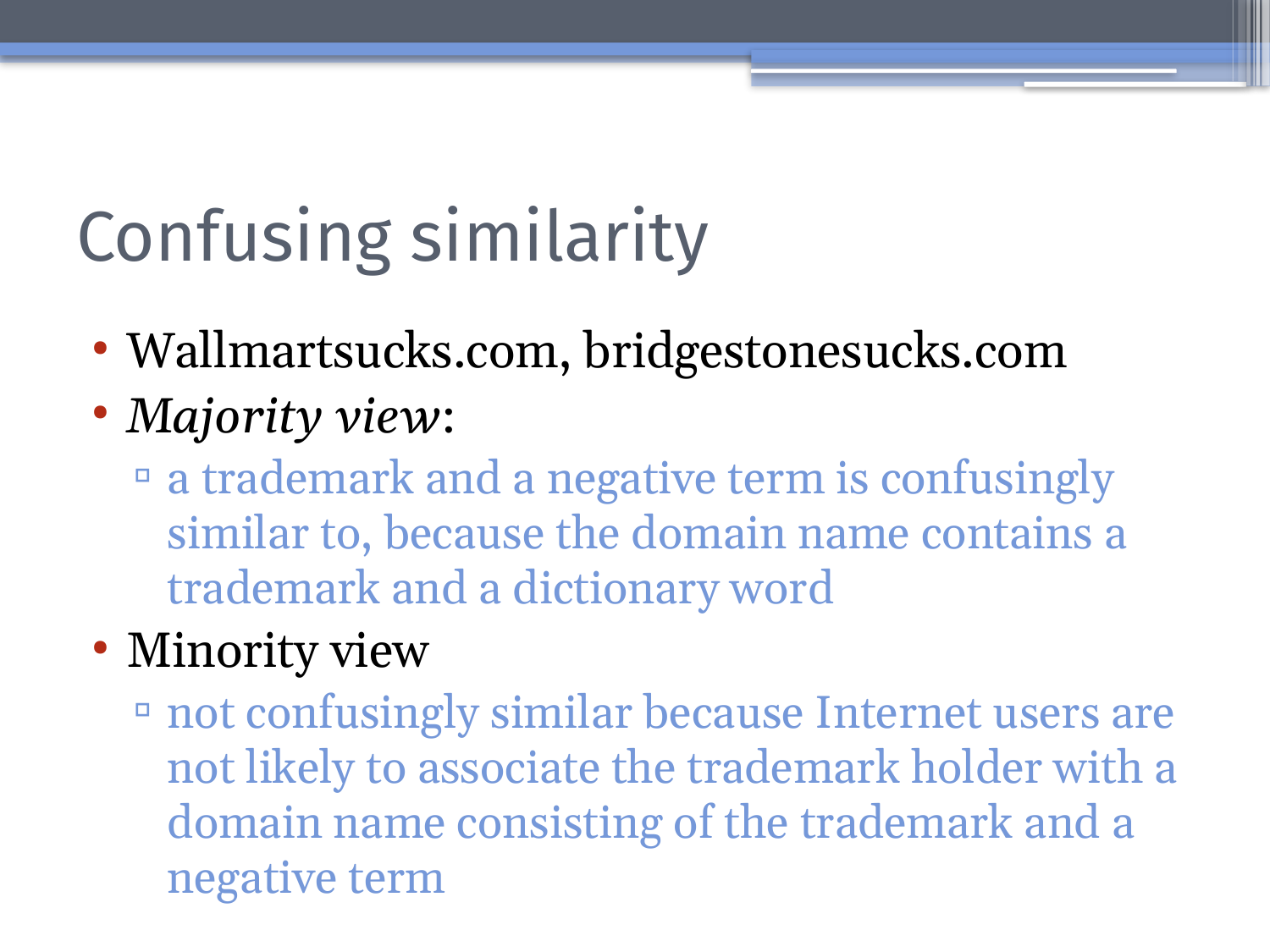

# Confusing similarity
Wallmartsucks.com, bridgestonesucks.com
Majority view:
a trademark and a negative term is confusingly similar to, because the domain name contains a trademark and a dictionary word
Minority view
not confusingly similar because Internet users are not likely to associate the trademark holder with a domain name consisting of the trademark and a negative term